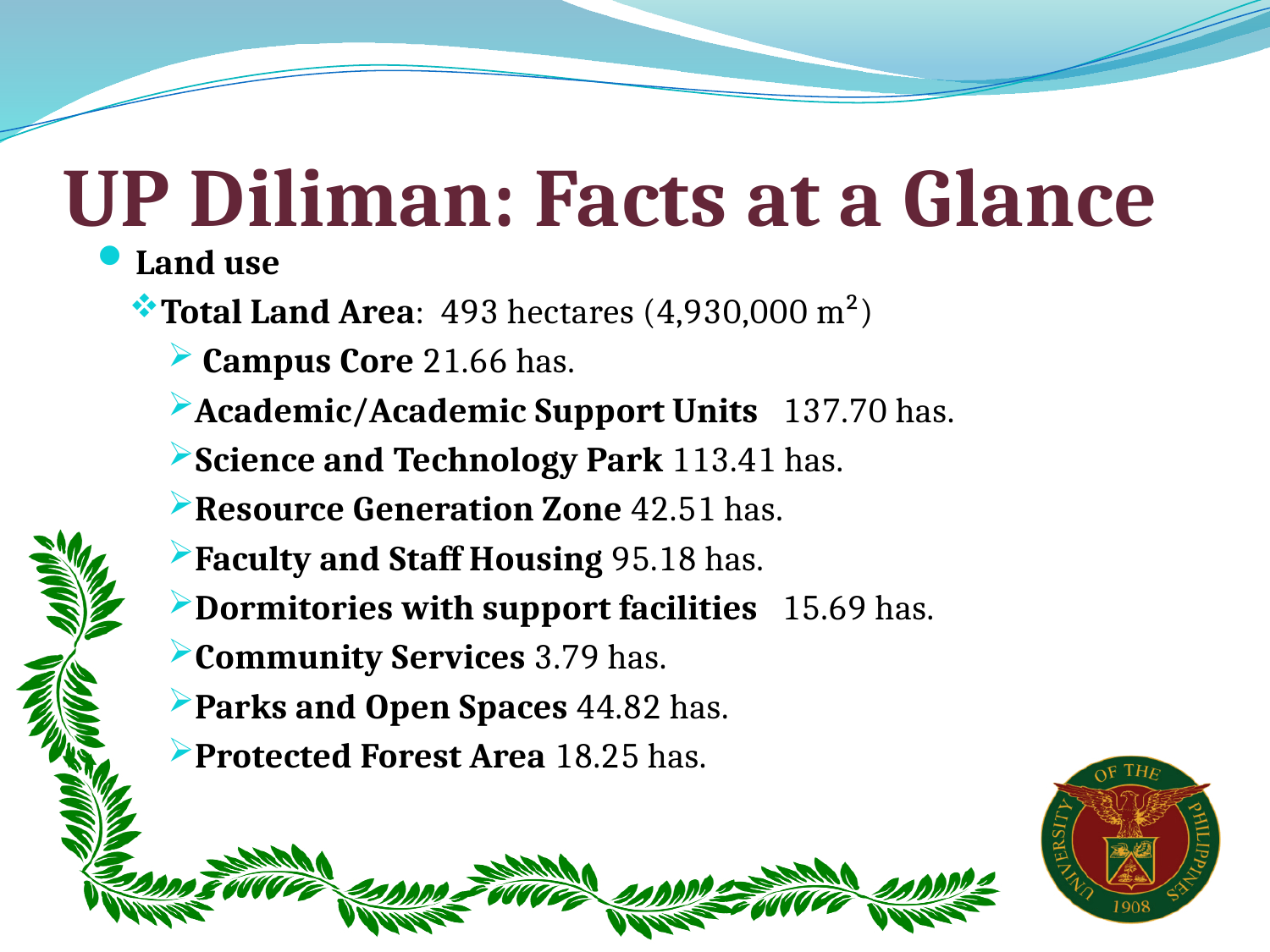

# UP Diliman: Facts at a Glance
Land use
Total Land Area:  493 hectares (4,930,000 m²)
 Campus Core 21.66 has.
Academic/Academic Support Units   137.70 has.
Science and Technology Park 113.41 has.
Resource Generation Zone 42.51 has.
Faculty and Staff Housing 95.18 has.
Dormitories with support facilities   15.69 has.
Community Services 3.79 has.
Parks and Open Spaces 44.82 has.
Protected Forest Area 18.25 has.